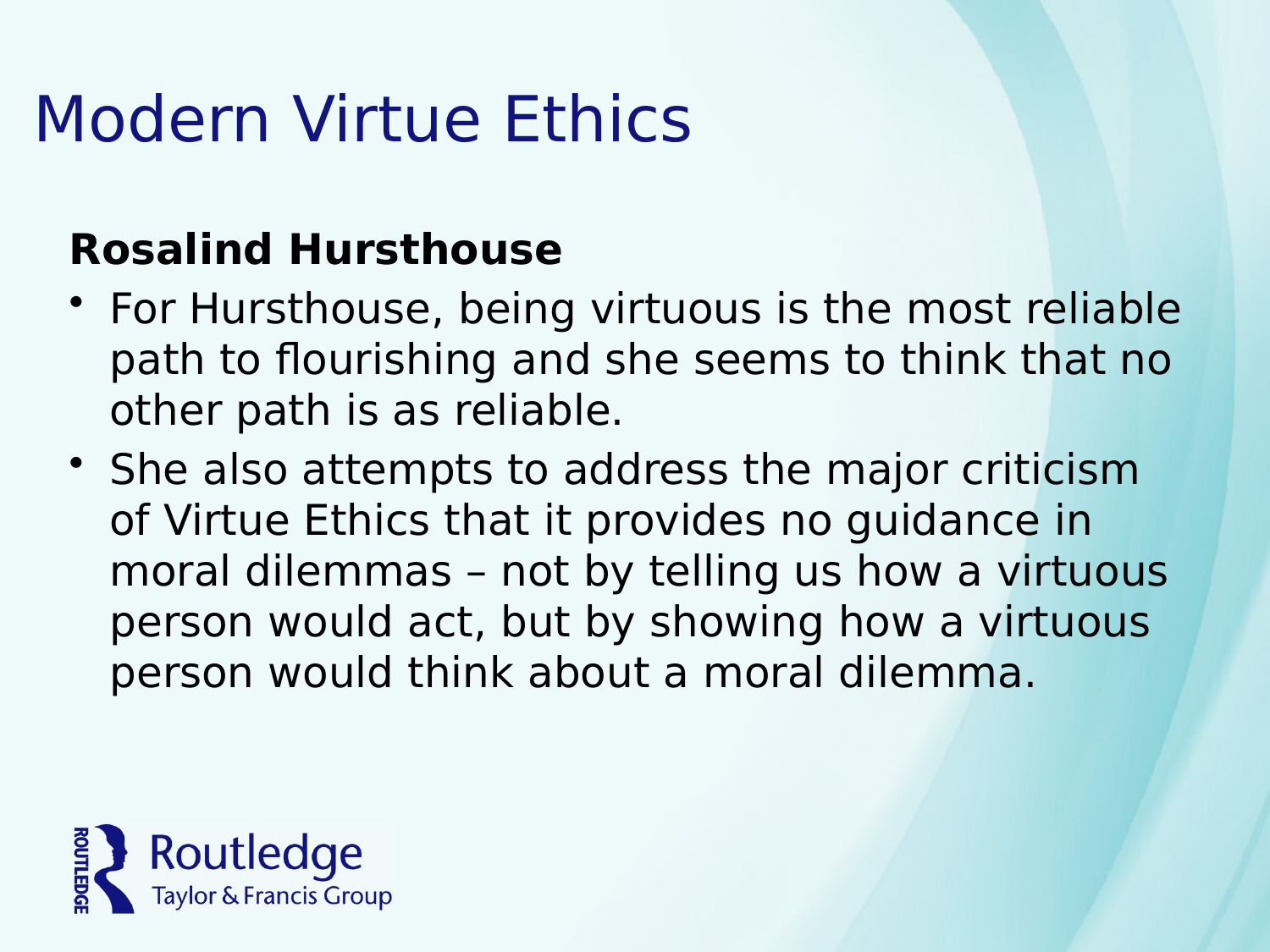

# Modern Virtue Ethics
Rosalind Hursthouse
For Hursthouse, being virtuous is the most reliable path to flourishing and she seems to think that no other path is as reliable.
She also attempts to address the major criticism of Virtue Ethics that it provides no guidance in moral dilemmas – not by telling us how a virtuous person would act, but by showing how a virtuous person would think about a moral dilemma.